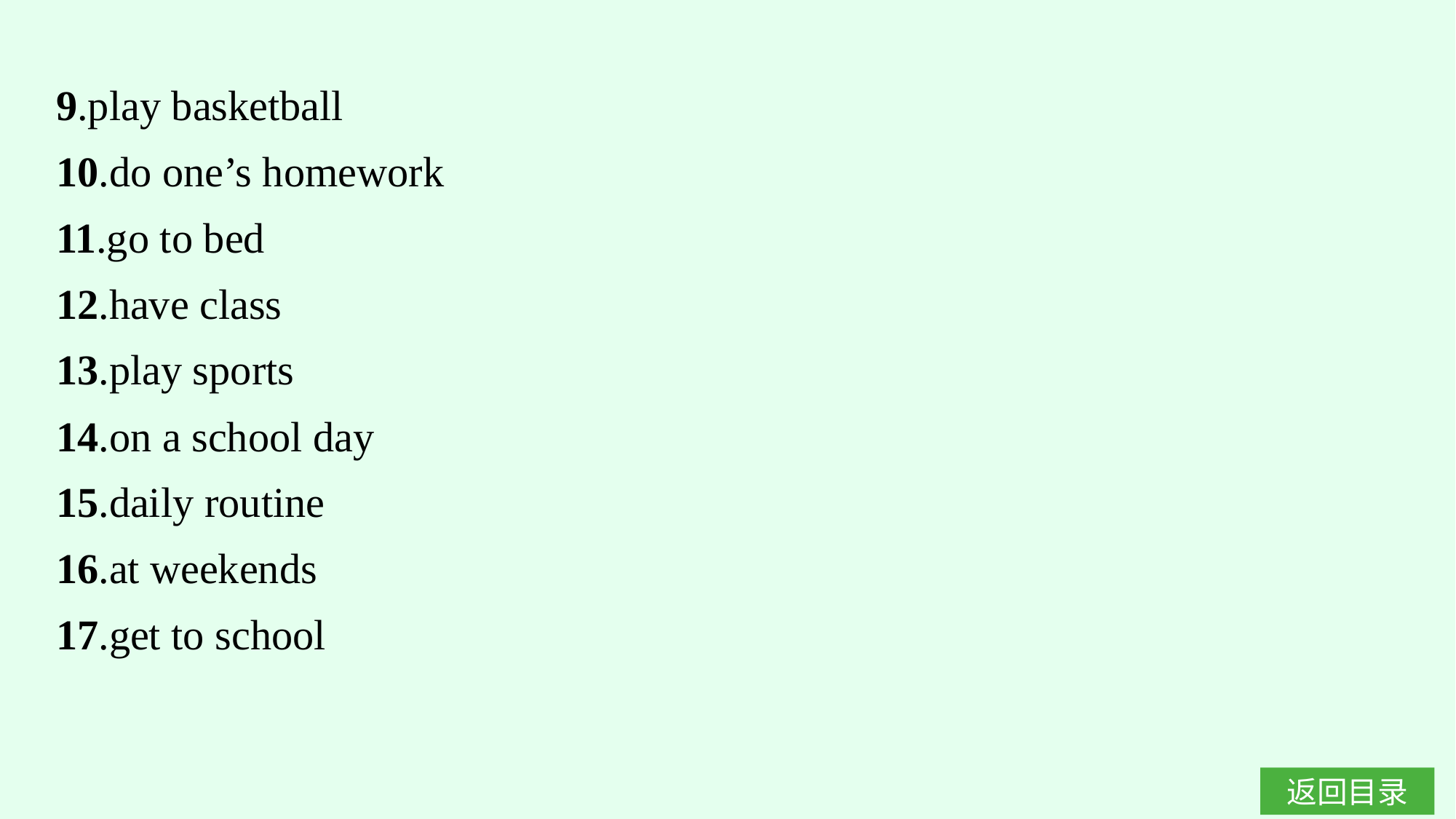

9.play basketball
10.do one’s homework
11.go to bed
12.have class
13.play sports
14.on a school day
15.daily routine
16.at weekends
17.get to school